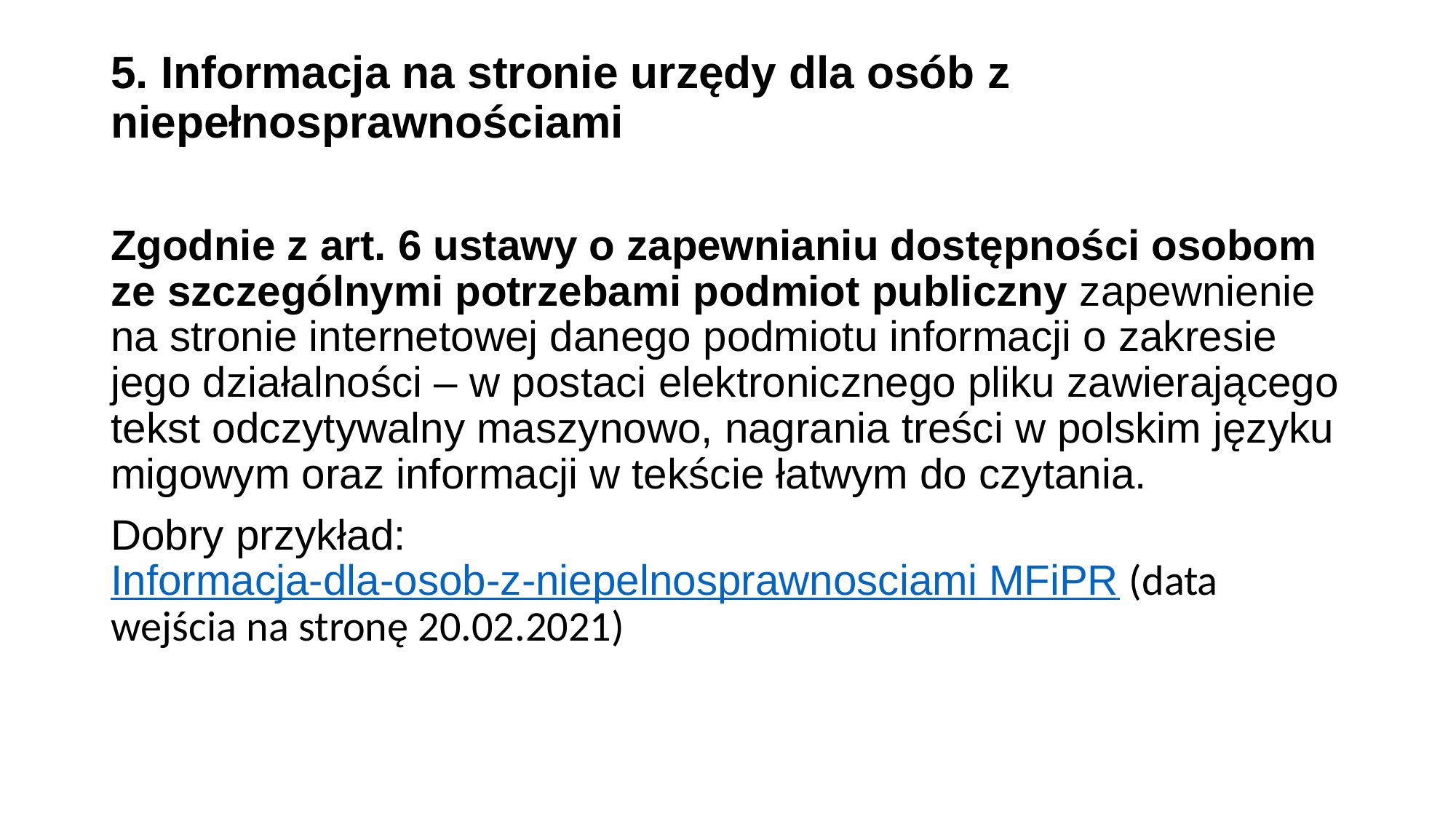

# 5. Informacja na stronie urzędy dla osób z niepełnosprawnościami
Zgodnie z art. 6 ustawy o zapewnianiu dostępności osobom
ze szczególnymi potrzebami podmiot publiczny zapewnienie na stronie internetowej danego podmiotu informacji o zakresie jego działalności – w postaci elektronicznego pliku zawierającego tekst odczytywalny maszynowo, nagrania treści w polskim języku migowym oraz informacji w tekście łatwym do czytania.
Dobry przykład: Informacja-dla-osob-z-niepelnosprawnosciami MFiPR (data wejścia na stronę 20.02.2021)